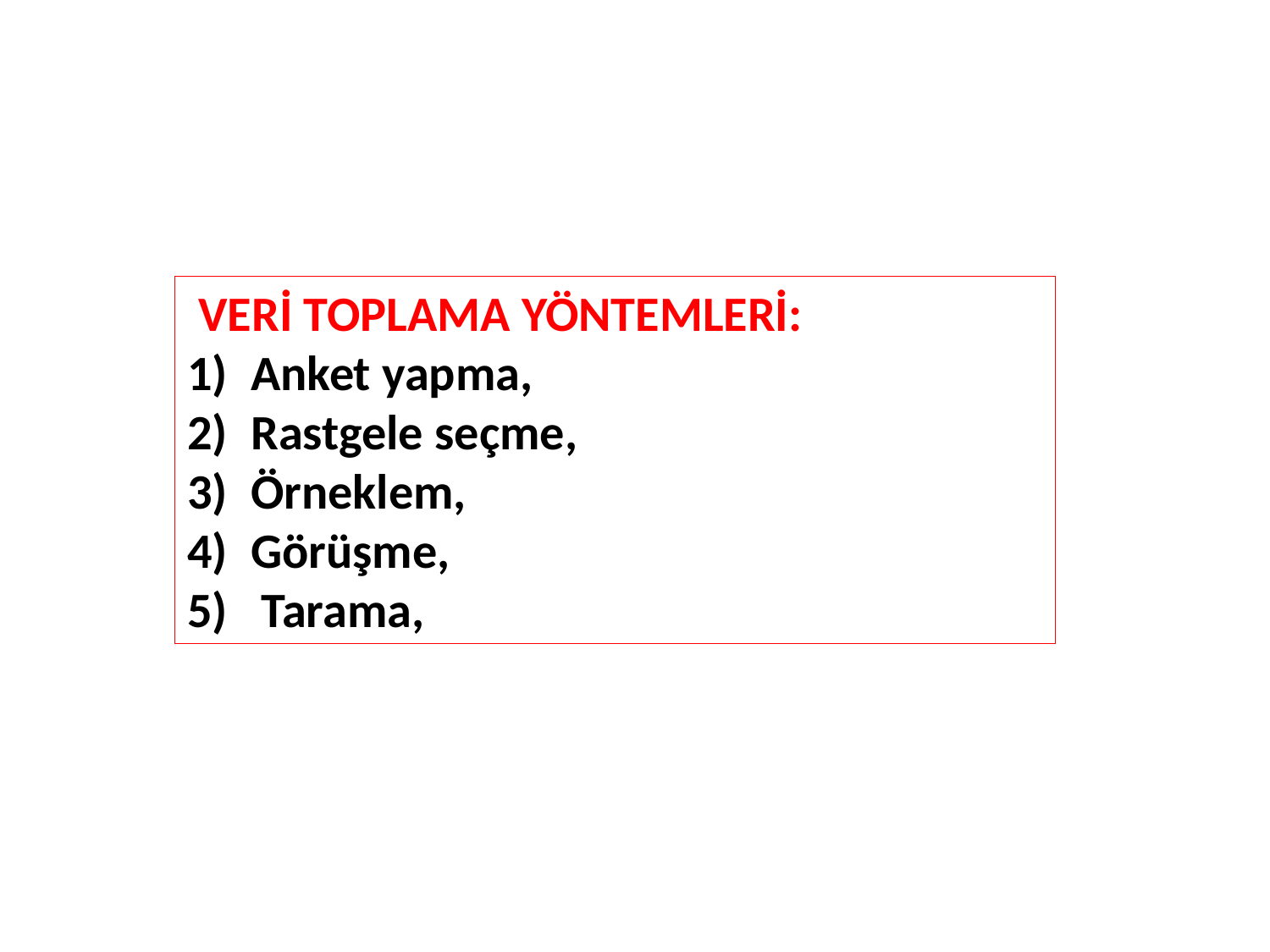

VERİ TOPLAMA YÖNTEMLERİ:
Anket yapma,
Rastgele seçme,
Örneklem,
Görüşme,
5)   Tarama,